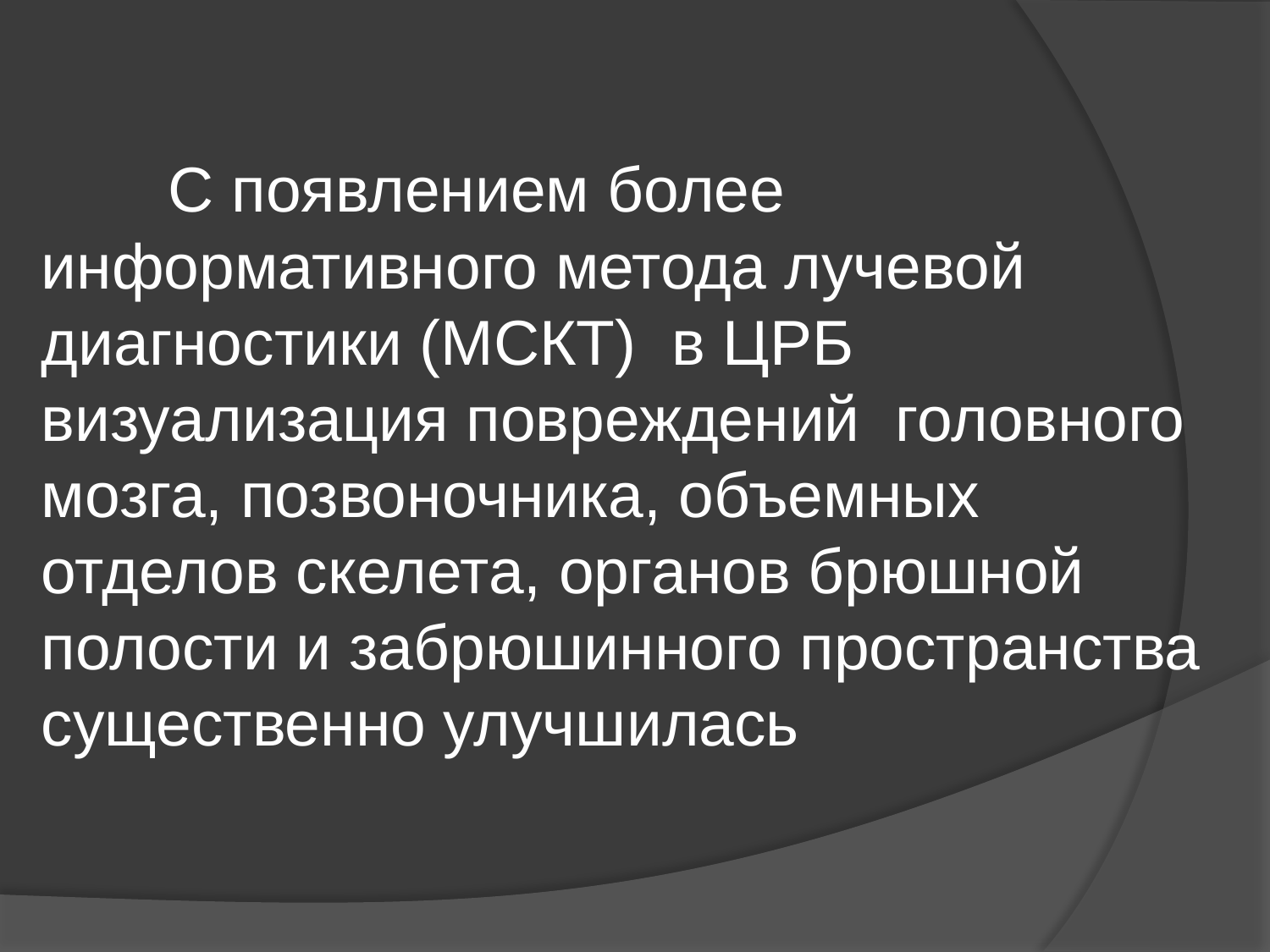

# С появлением более информативного метода лучевой диагностики (МСКТ)  в ЦРБ  визуализация повреждений  головного мозга, позвоночника, объемных отделов скелета, органов брюшной полости и забрюшинного пространства существенно улучшилась